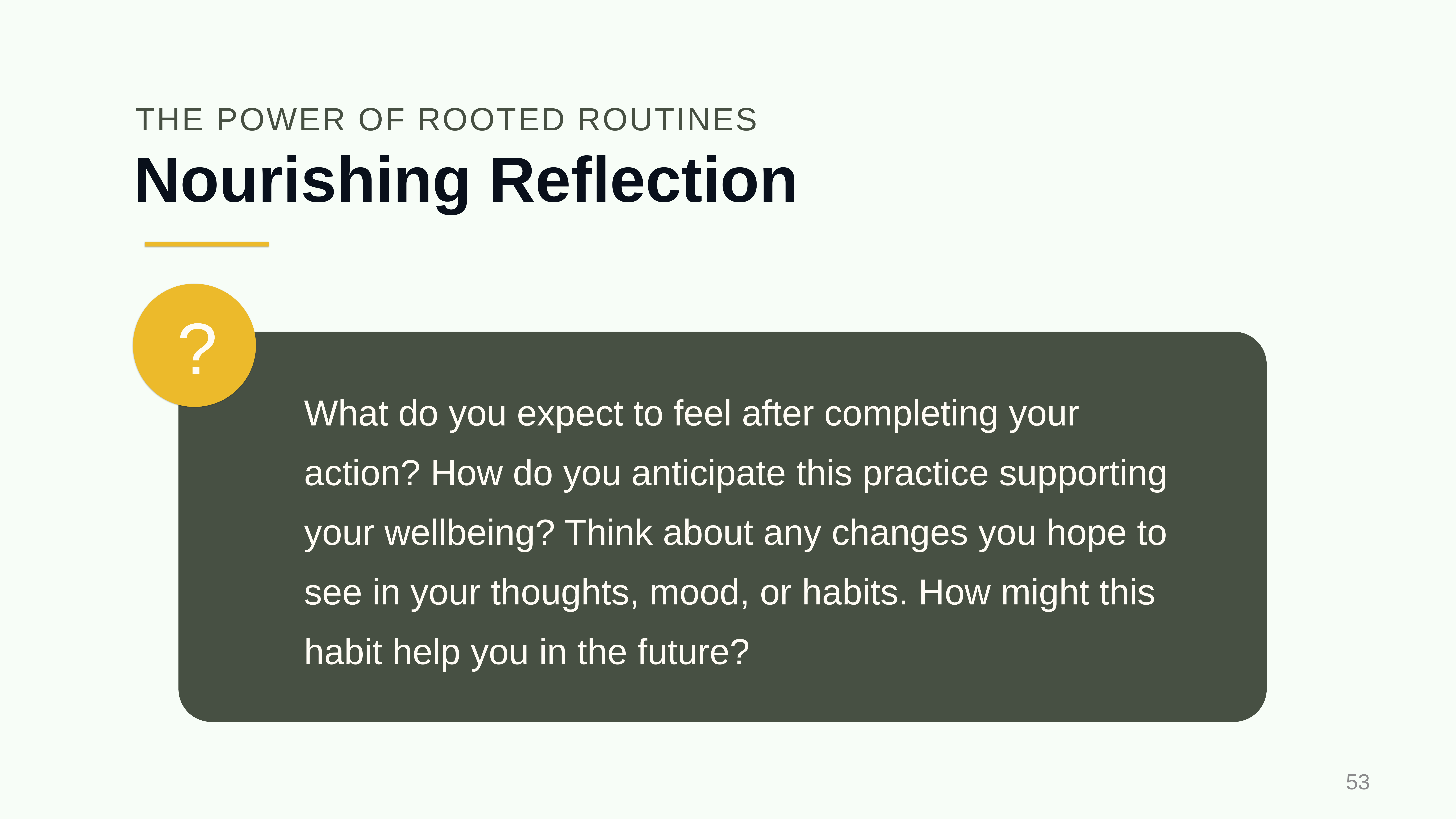

THE POWER OF ROOTED ROUTINES
# Nourishing Reflection

?

What do you expect to feel after completing your action? How do you anticipate this practice supporting your wellbeing? Think about any changes you hope to see in your thoughts, mood, or habits. How might this habit help you in the future?
53